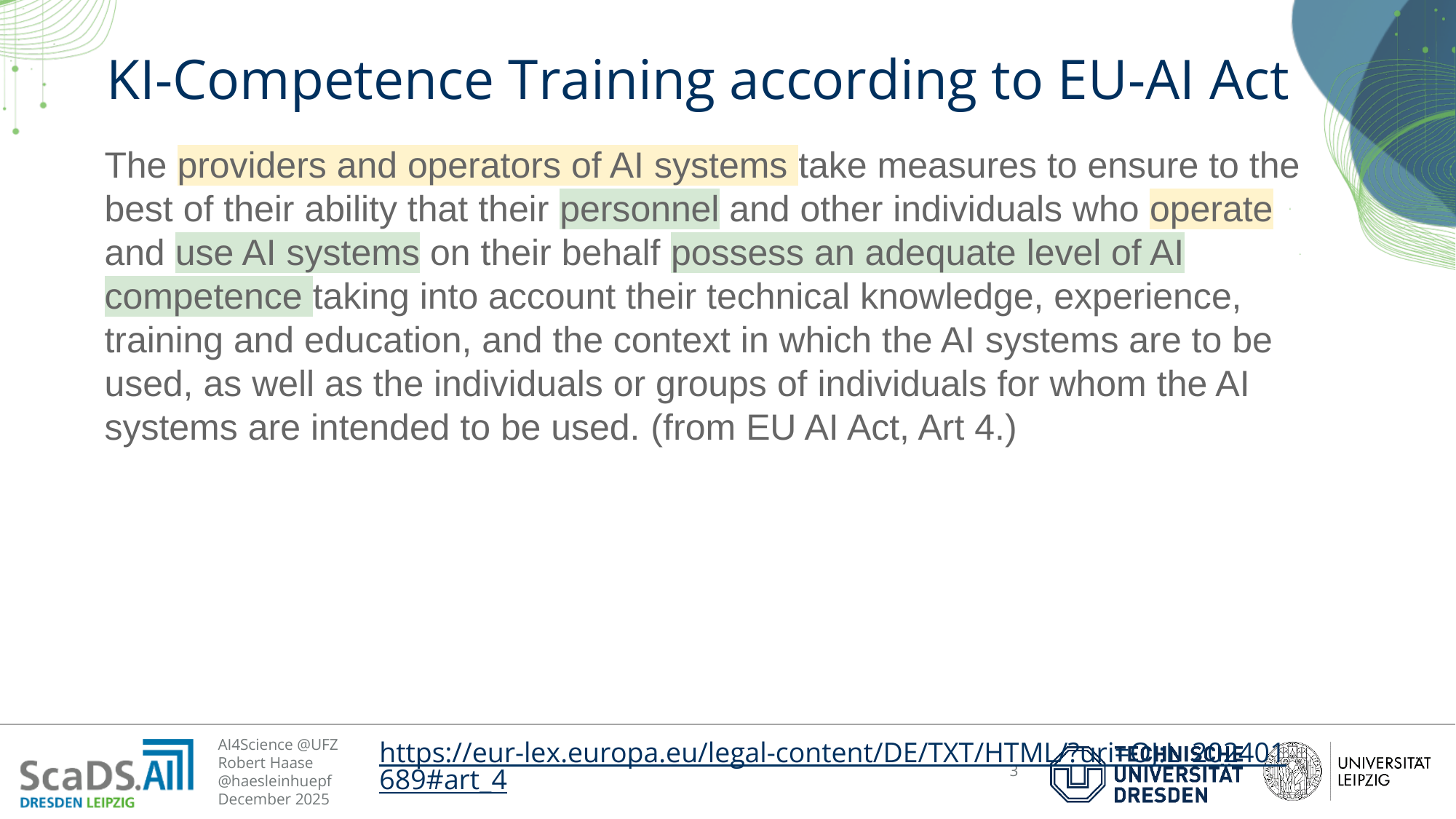

# KI-Competence Training according to EU-AI Act
The providers and operators of AI systems take measures to ensure to the best of their ability that their personnel and other individuals who operate and use AI systems on their behalf possess an adequate level of AI competence taking into account their technical knowledge, experience, training and education, and the context in which the AI systems are to be used, as well as the individuals or groups of individuals for whom the AI systems are intended to be used. (from EU AI Act, Art 4.)
https://eur-lex.europa.eu/legal-content/DE/TXT/HTML/?uri=OJ:L_202401689#art_4